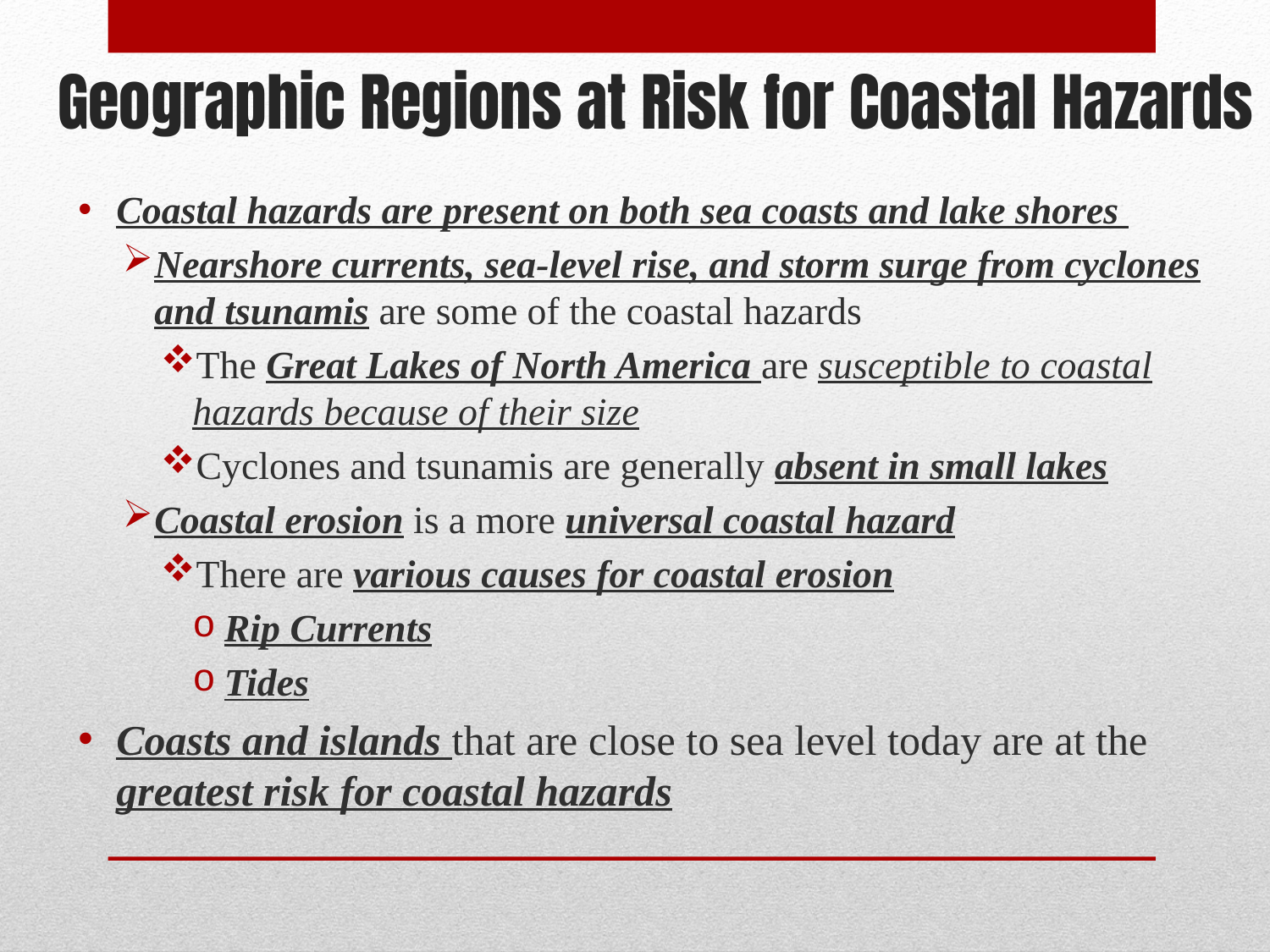

Geographic Regions at Risk for Coastal Hazards
Coastal hazards are present on both sea coasts and lake shores
Nearshore currents, sea-level rise, and storm surge from cyclones and tsunamis are some of the coastal hazards
The Great Lakes of North America are susceptible to coastal hazards because of their size
Cyclones and tsunamis are generally absent in small lakes
Coastal erosion is a more universal coastal hazard
There are various causes for coastal erosion
Rip Currents
Tides
Coasts and islands that are close to sea level today are at the greatest risk for coastal hazards